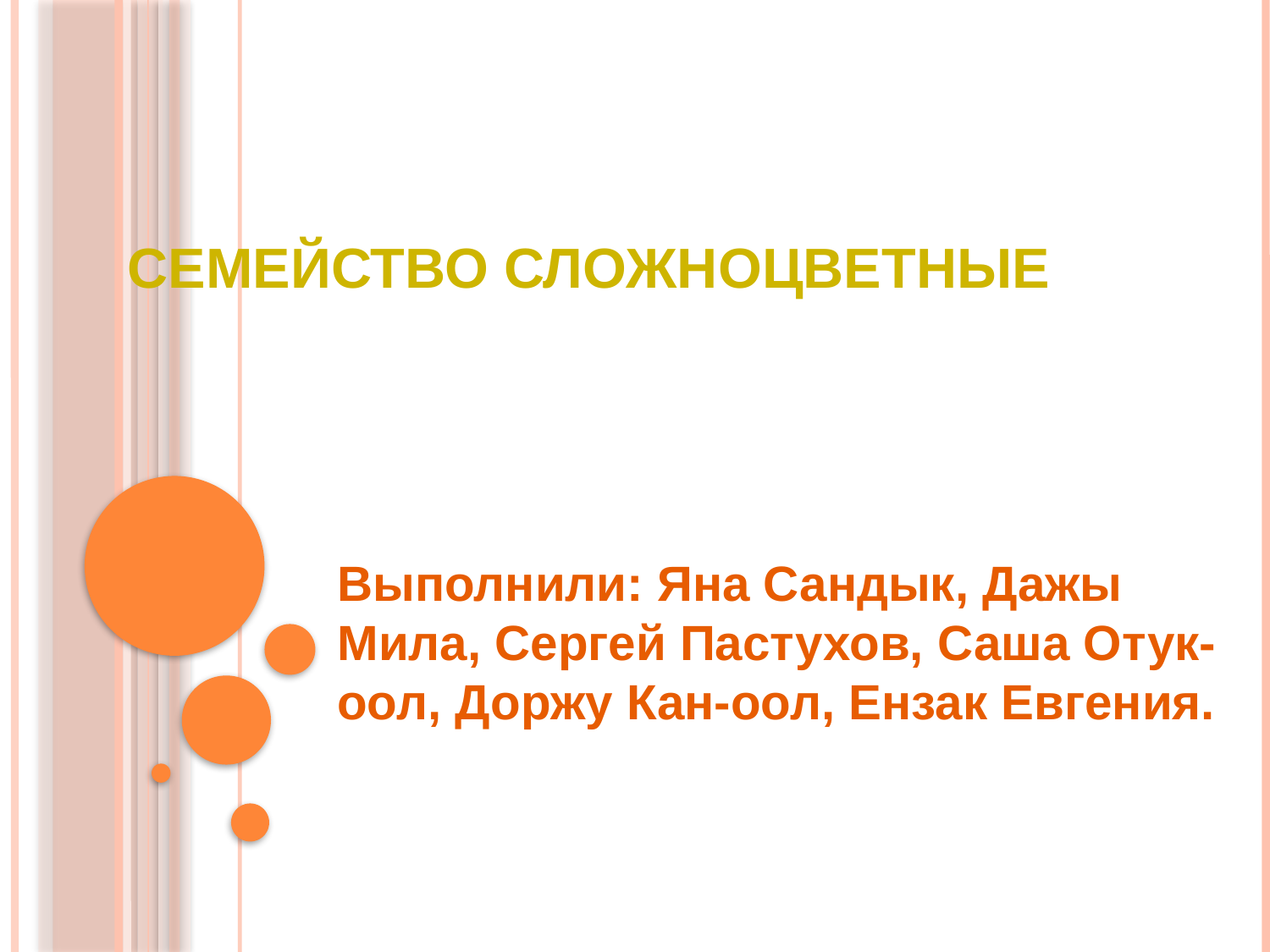

# Семейство сложноцветные
Выполнили: Яна Сандык, Дажы Мила, Сергей Пастухов, Саша Отук-оол, Доржу Кан-оол, Ензак Евгения.